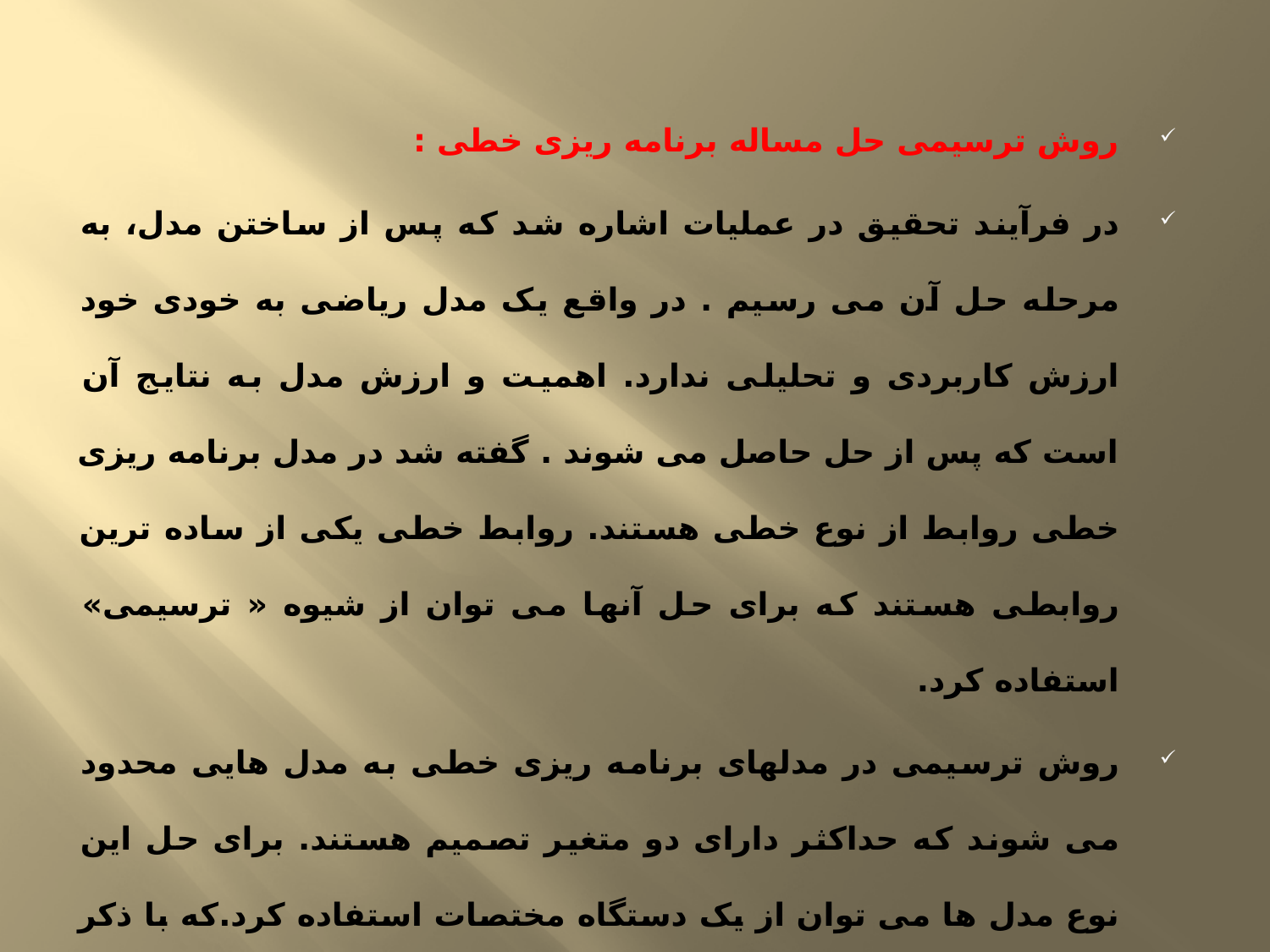

روش ترسیمی حل مساله برنامه ریزی خطی :
در فرآیند تحقیق در عملیات اشاره شد که پس از ساختن مدل، به مرحله حل آن می رسیم . در واقع یک مدل ریاضی به خودی خود ارزش کاربردی و تحلیلی ندارد. اهمیت و ارزش مدل به نتایج آن است که پس از حل حاصل می شوند . گفته شد در مدل برنامه ریزی خطی روابط از نوع خطی هستند. روابط خطی یکی از ساده ترین روابطی هستند که برای حل آنها می توان از شیوه « ترسیمی» استفاده کرد.
روش ترسیمی در مدلهای برنامه ریزی خطی به مدل هایی محدود می شوند که حداکثر دارای دو متغیر تصمیم هستند. برای حل این نوع مدل ها می توان از یک دستگاه مختصات استفاده کرد.که با ذکر مثال به آن خواهیم پرداخت.